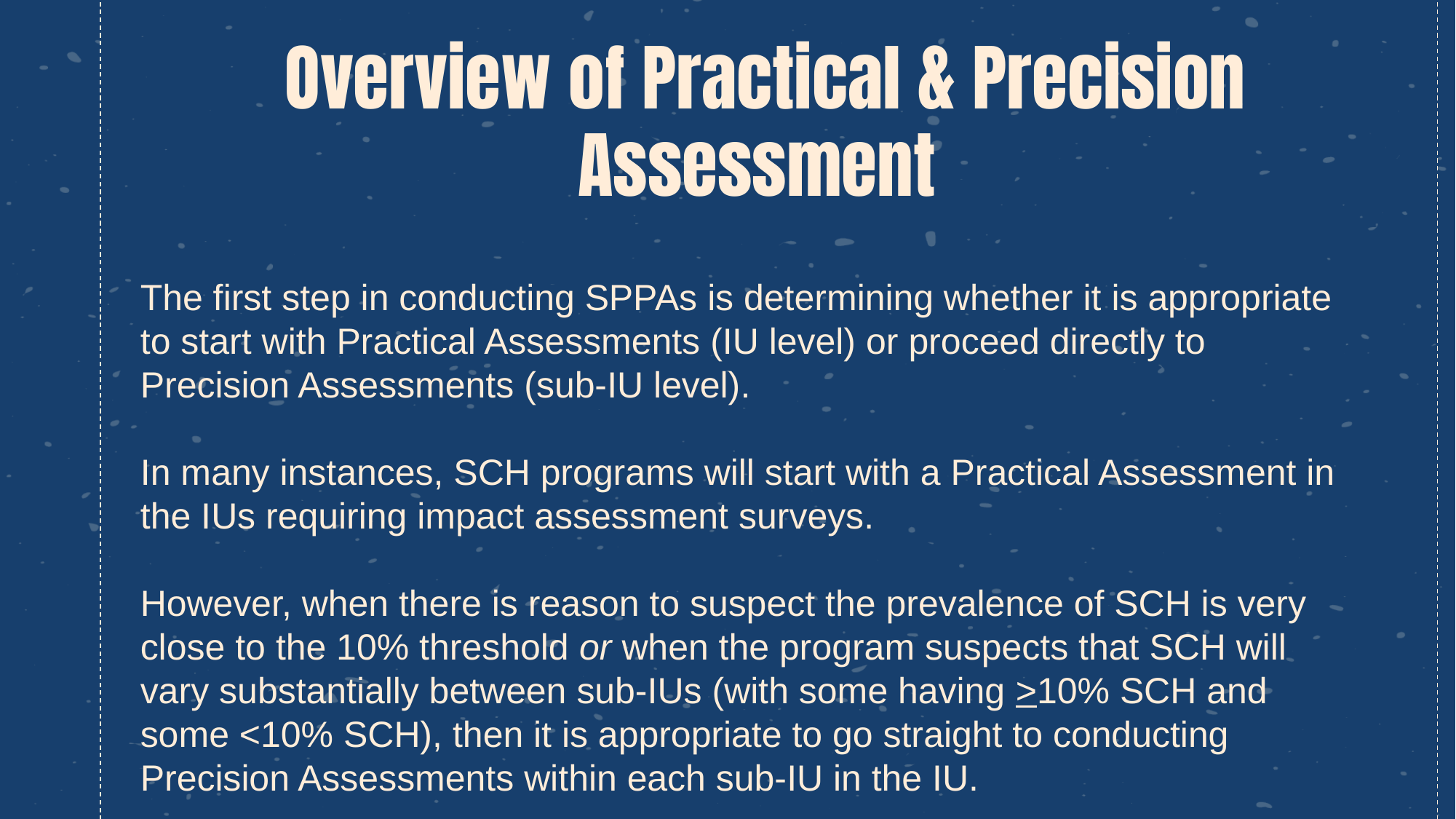

# Overview of Practical & Precision Assessment
The first step in conducting SPPAs is determining whether it is appropriate to start with Practical Assessments (IU level) or proceed directly to Precision Assessments (sub-IU level).

In many instances, SCH programs will start with a Practical Assessment in the IUs requiring impact assessment surveys.

However, when there is reason to suspect the prevalence of SCH is very close to the 10% threshold or when the program suspects that SCH will vary substantially between sub-IUs (with some having >10% SCH and some <10% SCH), then it is appropriate to go straight to conducting Precision Assessments within each sub-IU in the IU.